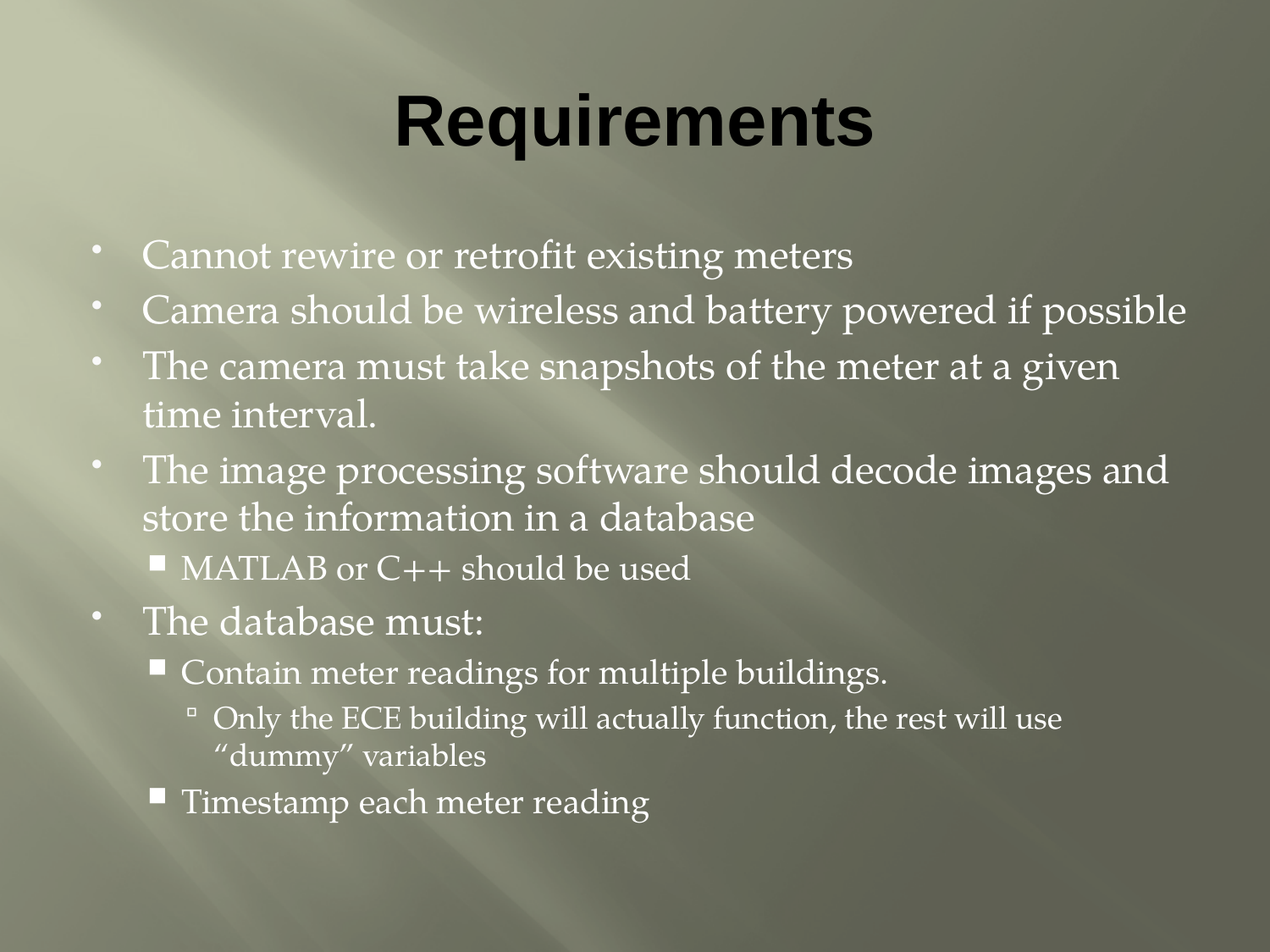

# Requirements
Cannot rewire or retrofit existing meters
Camera should be wireless and battery powered if possible
The camera must take snapshots of the meter at a given time interval.
The image processing software should decode images and store the information in a database
MATLAB or C++ should be used
The database must:
Contain meter readings for multiple buildings.
Only the ECE building will actually function, the rest will use “dummy” variables
Timestamp each meter reading